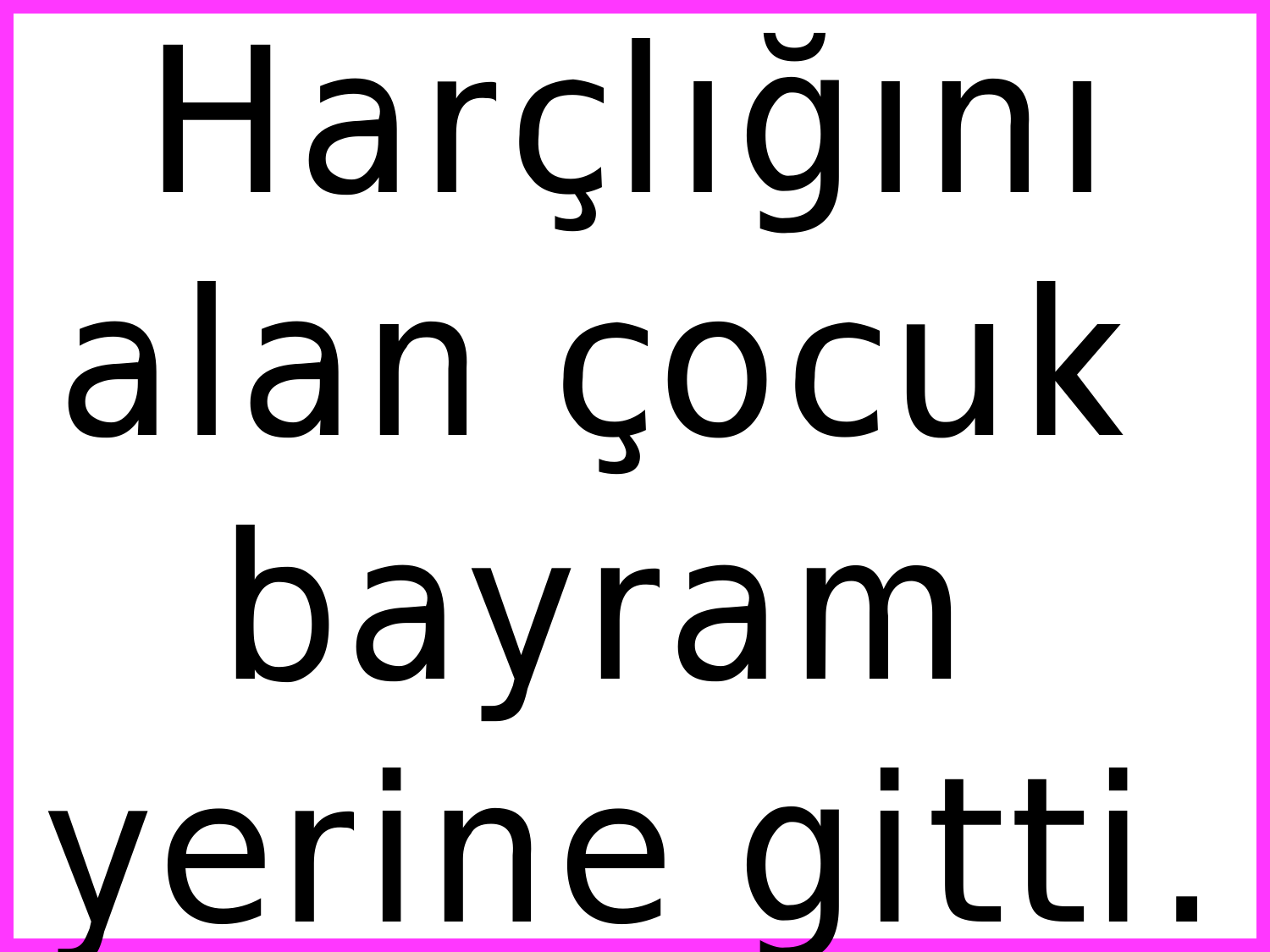

# Harçlığını alan çocuk bayram yerine gitti.